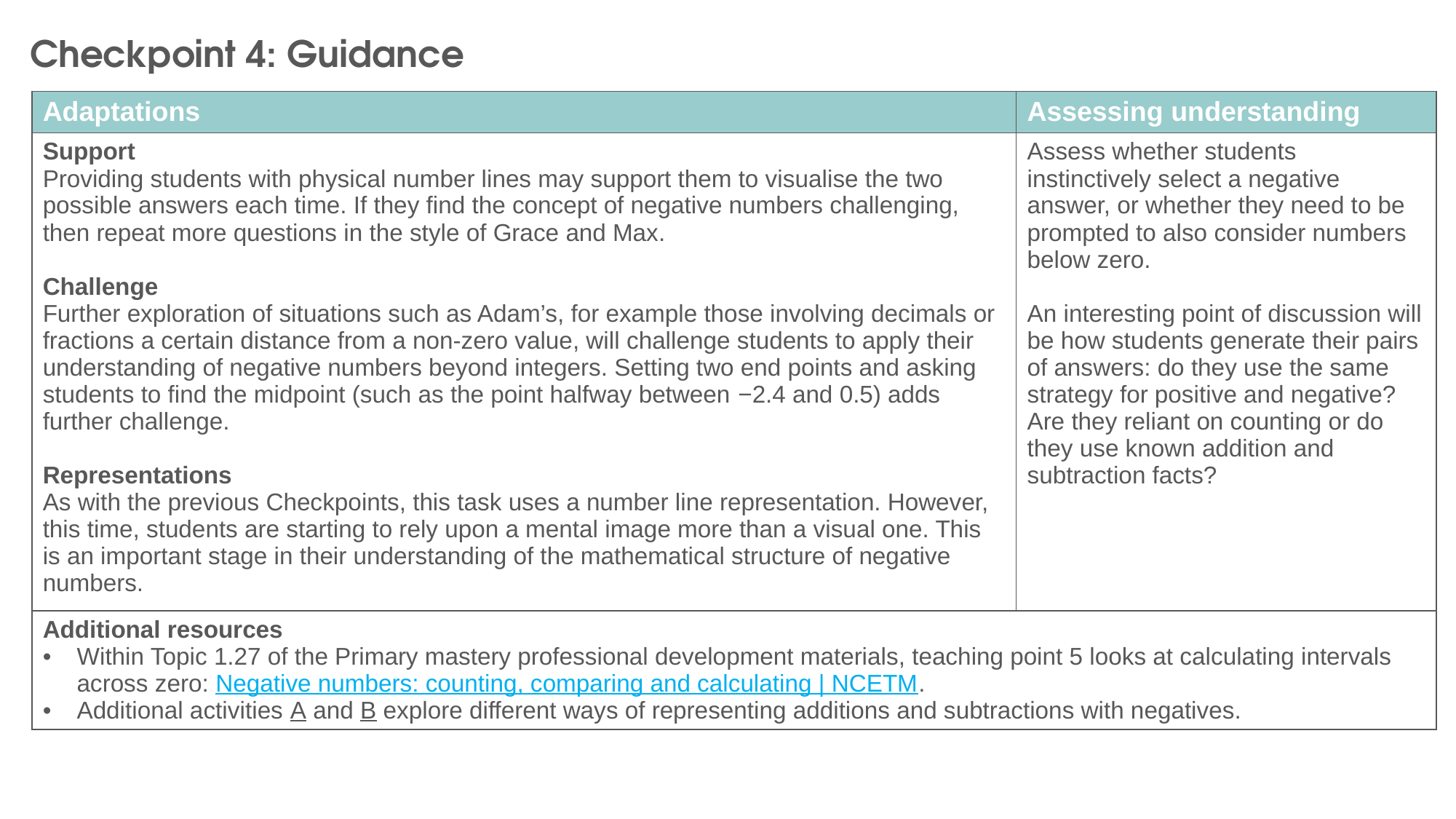

Checkpoint 4: Guidance
| Adaptations | Assessing understanding |
| --- | --- |
| Support Providing students with physical number lines may support them to visualise the two possible answers each time. If they find the concept of negative numbers challenging, then repeat more questions in the style of Grace and Max. Challenge Further exploration of situations such as Adam’s, for example those involving decimals or fractions a certain distance from a non-zero value, will challenge students to apply their understanding of negative numbers beyond integers. Setting two end points and asking students to find the midpoint (such as the point halfway between −2.4 and 0.5) adds further challenge. Representations As with the previous Checkpoints, this task uses a number line representation. However, this time, students are starting to rely upon a mental image more than a visual one. This is an important stage in their understanding of the mathematical structure of negative numbers. | Assess whether students instinctively select a negative answer, or whether they need to be prompted to also consider numbers below zero. An interesting point of discussion will be how students generate their pairs of answers: do they use the same strategy for positive and negative? Are they reliant on counting or do they use known addition and subtraction facts? |
| Additional resources Within Topic 1.27 of the Primary mastery professional development materials, teaching point 5 looks at calculating intervals across zero: Negative numbers: counting, comparing and calculating | NCETM. Additional activities A and B explore different ways of representing additions and subtractions with negatives. |  |